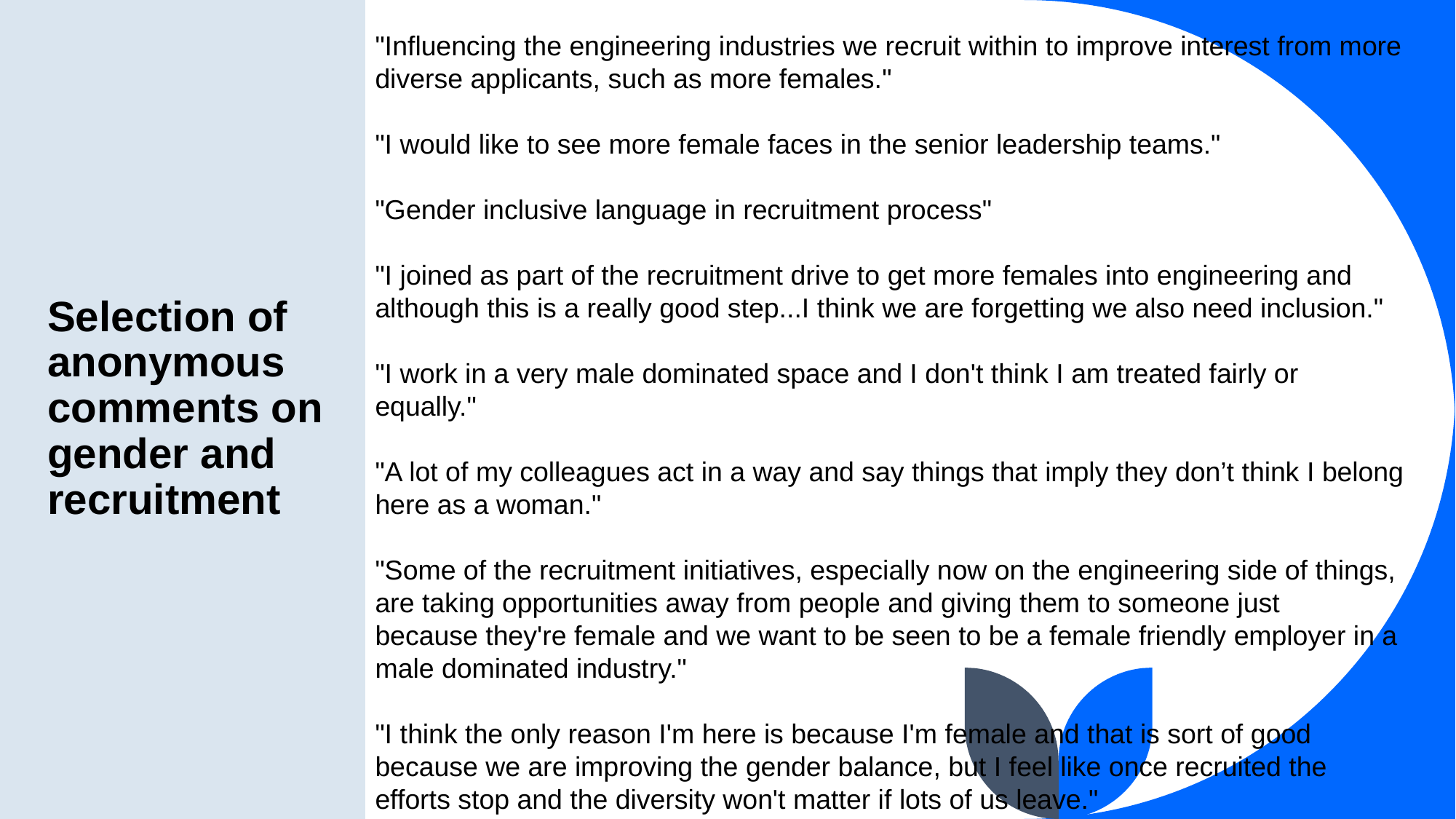

"Influencing the engineering industries we recruit within to improve interest from more diverse applicants, such as more females."​

"I would like to see more female faces in the senior leadership teams."​

"Gender inclusive language in recruitment process"​
​
"I joined as part of the recruitment drive to get more females into engineering and although this is a really good step...I think we are forgetting we also need inclusion."​
​
"I work in a very male dominated space and I don't think I am treated fairly or equally."​
​
"A lot of my colleagues act in a way and say things that imply they don’t think I belong here as a woman."​
​
"Some of the recruitment initiatives, especially now on the engineering side of things, are taking opportunities away from people and giving them to someone just because they're female and we want to be seen to be a female friendly employer in a male dominated industry."​

"I think the only reason I'm here is because I'm female and that is sort of good because we are improving the gender balance, but I feel like once recruited the efforts stop and the diversity won't matter if lots of us leave."​
# Selection of anonymous comments on gender and recruitment